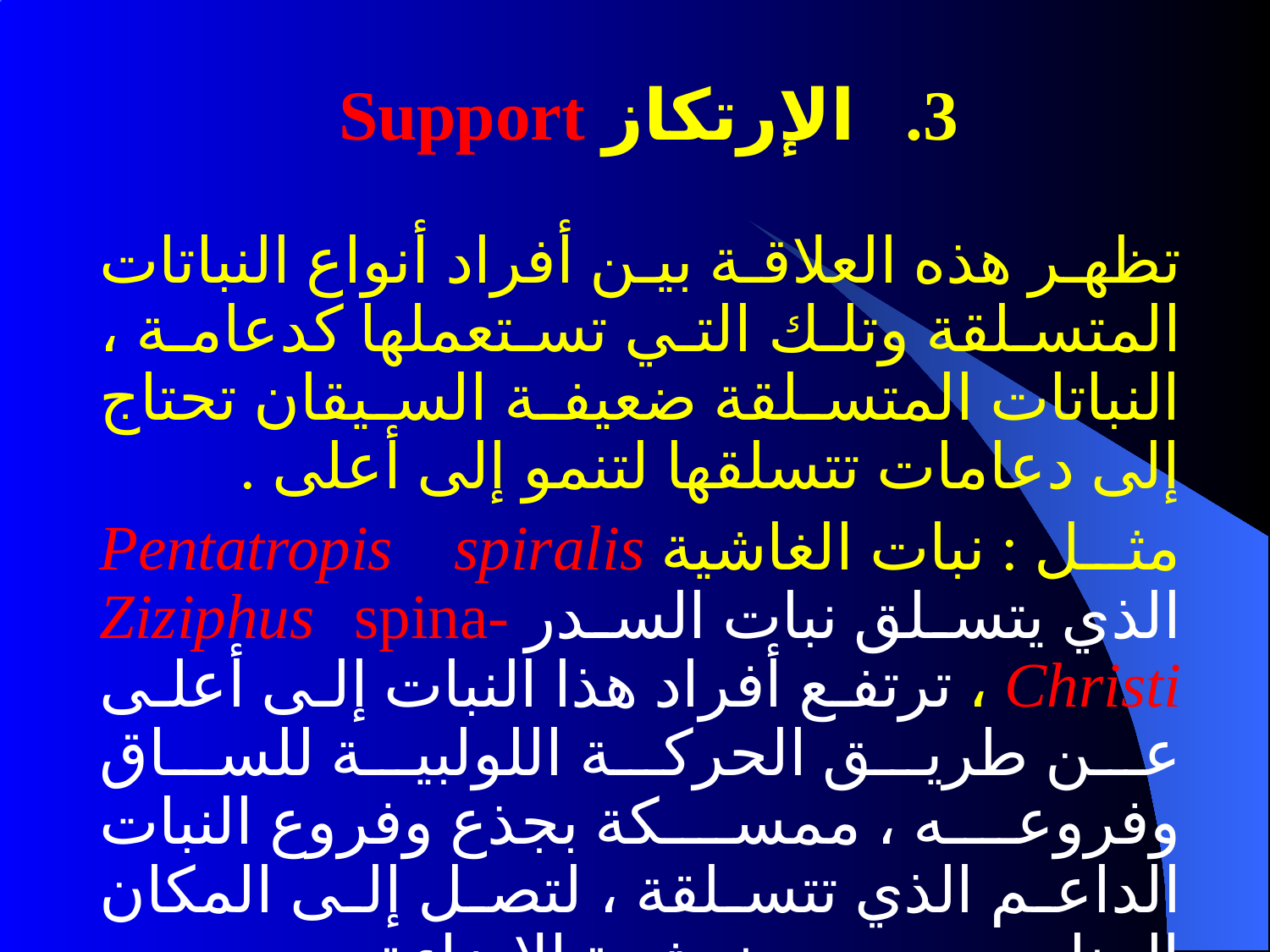

الإرتكاز Support
تظهر هذه العلاقة بين أفراد أنواع النباتات المتسلقة وتلك التي تستعملها كدعامة ، النباتات المتسلقة ضعيفة السيقان تحتاج إلى دعامات تتسلقها لتنمو إلى أعلى .
مثل : نبات الغاشية Pentatropis spiralis الذي يتسلق نبات السدر Ziziphus spina-Christi ، ترتفع أفراد هذا النبات إلى أعلى عن طريق الحركة اللولبية للساق وفروعه ، ممسكة بجذع وفروع النبات الداعم الذي تتسلقة ، لتصل إلى المكان المناسب من حيث شدة الإضاءة.